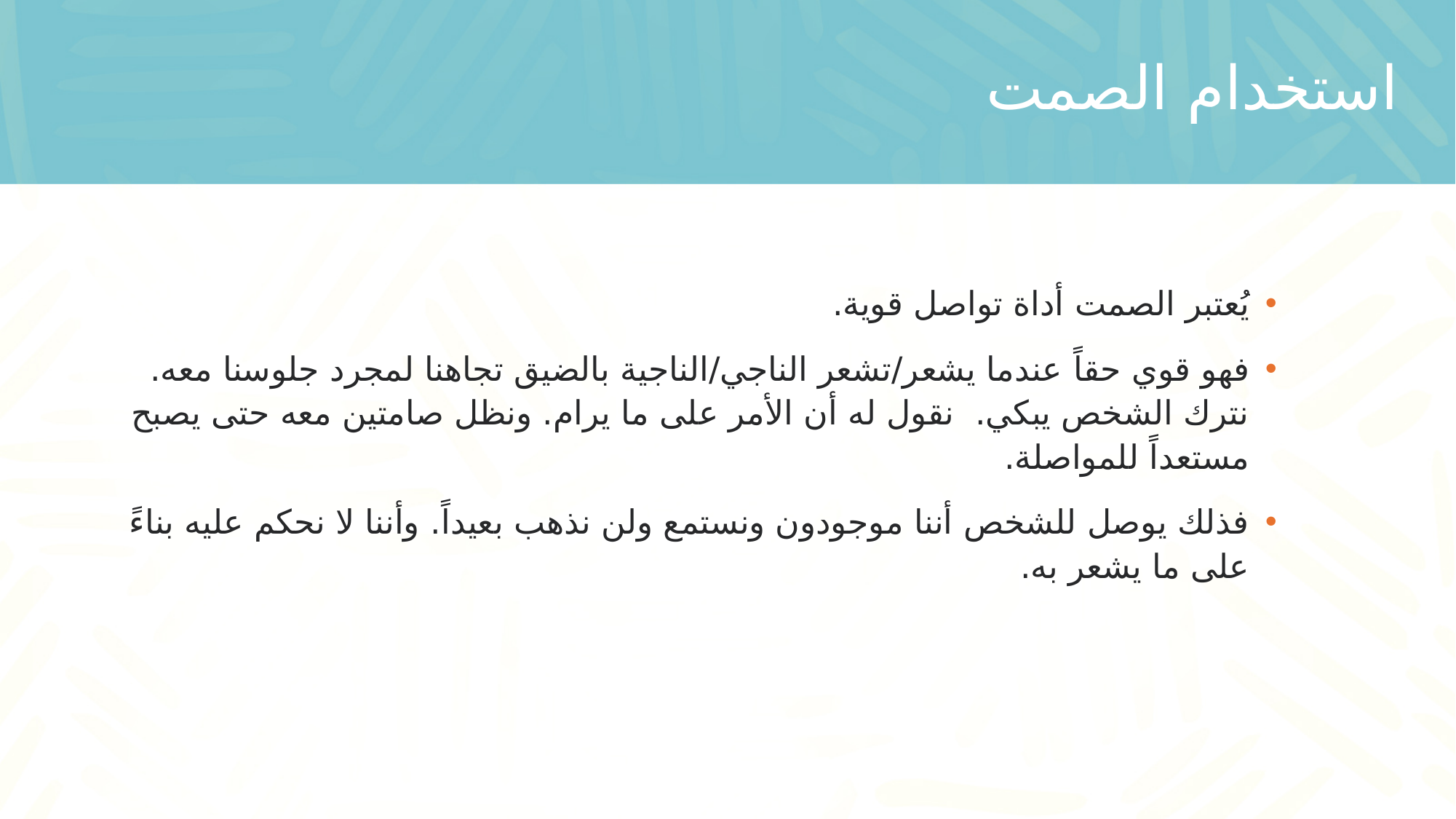

# استخدام الصمت
يُعتبر الصمت أداة تواصل قوية.
فهو قوي حقاً عندما يشعر/تشعر الناجي/الناجية بالضيق تجاهنا لمجرد جلوسنا معه. نترك الشخص يبكي.  نقول له أن الأمر على ما يرام. ونظل صامتين معه حتى يصبح مستعداً للمواصلة.
فذلك يوصل للشخص أننا موجودون ونستمع ولن نذهب بعيداً. وأننا لا نحكم عليه بناءً على ما يشعر به.